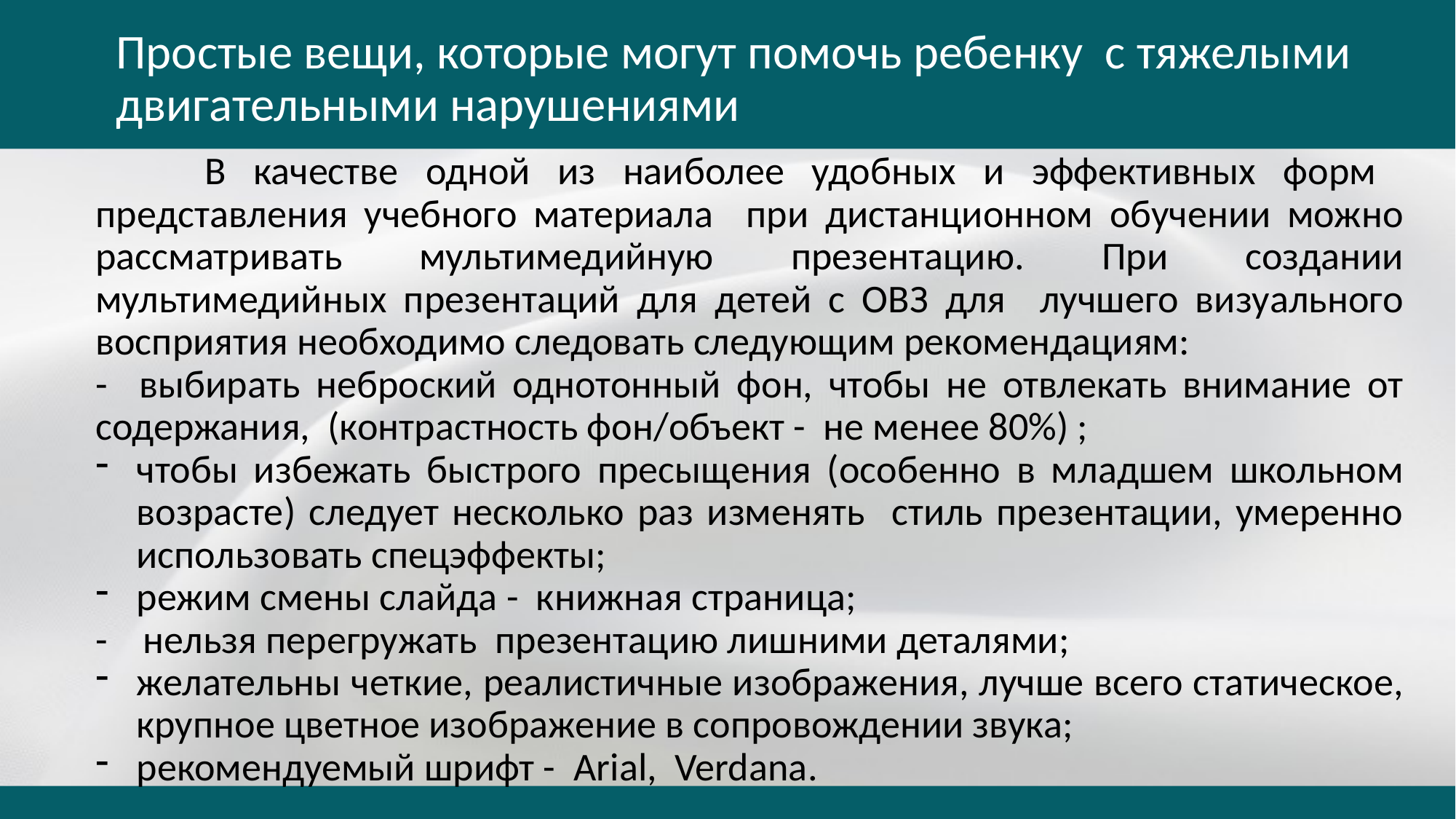

# Простые вещи, которые могут помочь ребенку  с тяжелыми двигательными нарушениями

	В качестве одной из наиболее удобных и эффективных форм  представления учебного материала  при дистанционном обучении можно рассматривать мультимедийную презентацию. При создании мультимедийных презентаций для детей с ОВЗ для  лучшего визуального восприятия необходимо следовать следующим рекомендациям:
-  выбирать неброский однотонный фон, чтобы не отвлекать внимание от содержания,  (контрастность фон/объект -  не менее 80%) ;
чтобы избежать быстрого пресыщения (особенно в младшем школьном возрасте) следует несколько раз изменять  стиль презентации, умеренно использовать спецэффекты;
режим смены слайда -  книжная страница;
-    нельзя перегружать  презентацию лишними деталями;
желательны четкие, реалистичные изображения, лучше всего статическое, крупное цветное изображение в сопровождении звука;
рекомендуемый шрифт -  Arial,  Verdana.